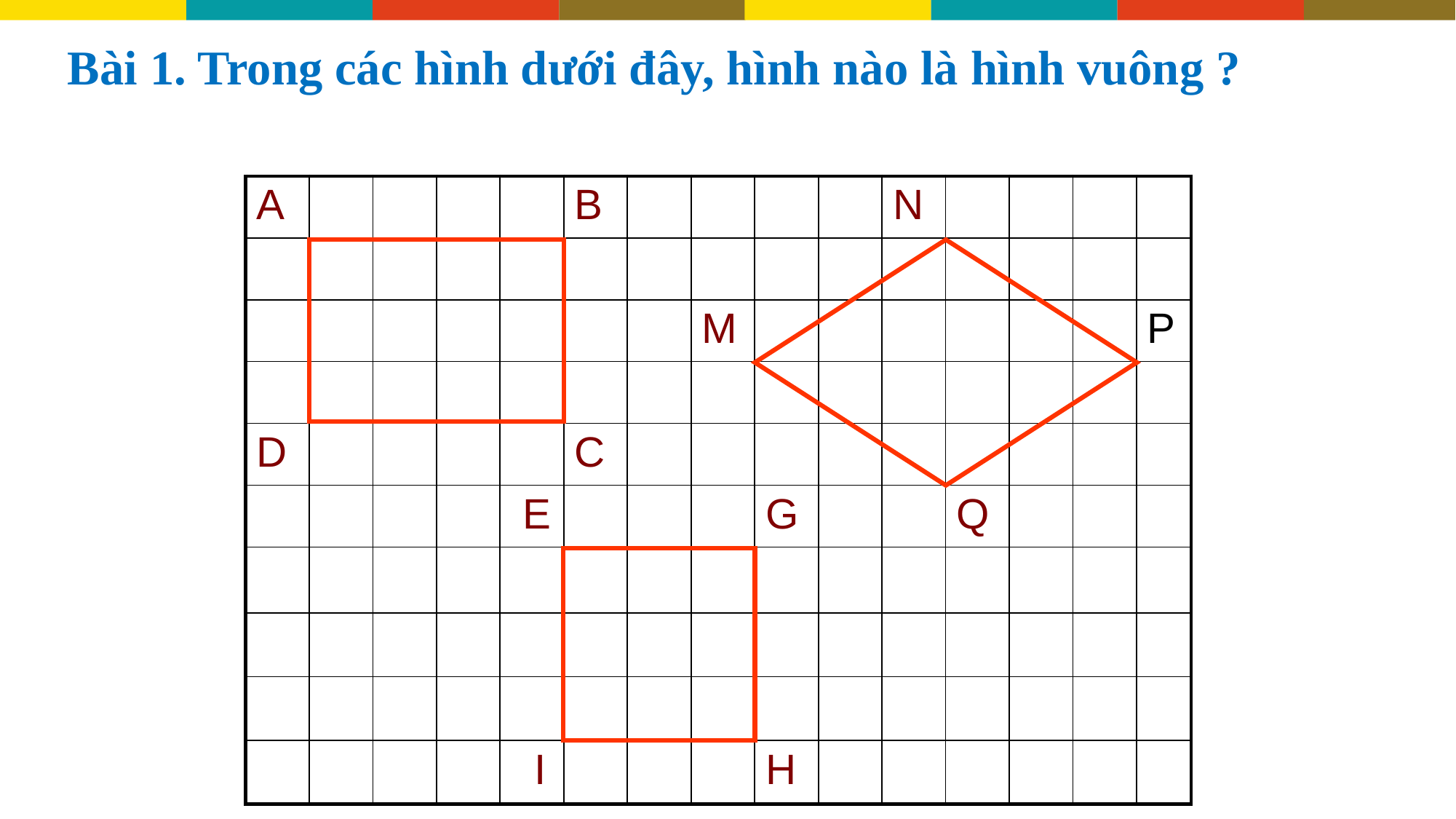

Bài 1. Trong các hình dưới đây, hình nào là hình vuông ?
| A |  |  |  |  | B |  |  |  |  | N |  |  |  |  |
| --- | --- | --- | --- | --- | --- | --- | --- | --- | --- | --- | --- | --- | --- | --- |
|  |  |  |  |  |  |  |  |  |  |  |  |  |  |  |
|  |  |  |  |  |  |  | M |  |  |  |  |  |  | P |
|  |  |  |  |  |  |  |  |  |  |  |  |  |  |  |
| D |  |  |  |  | C |  |  |  |  |  |  |  |  |  |
|  |  |  |  | E |  |  |  | G |  |  | Q |  |  |  |
|  |  |  |  |  |  |  |  |  |  |  |  |  |  |  |
|  |  |  |  |  |  |  |  |  |  |  |  |  |  |  |
|  |  |  |  |  |  |  |  |  |  |  |  |  |  |  |
|  |  |  |  | I |  |  |  | H |  |  |  |  |  |  |